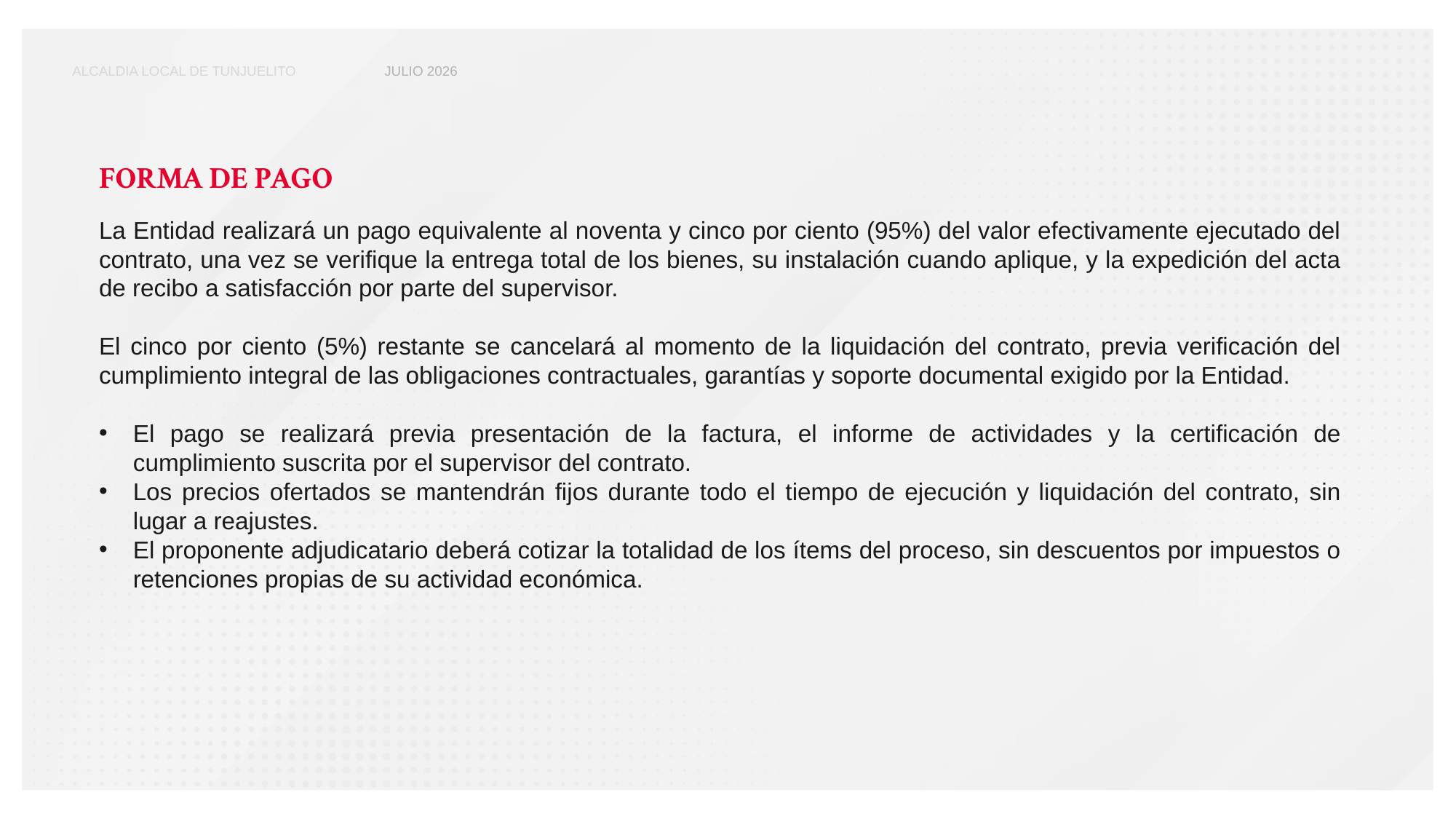

ALCALDIA LOCAL DE TUNJUELITO
JULIO 2026
FORMA DE PAGO
La Entidad realizará un pago equivalente al noventa y cinco por ciento (95%) del valor efectivamente ejecutado del contrato, una vez se verifique la entrega total de los bienes, su instalación cuando aplique, y la expedición del acta de recibo a satisfacción por parte del supervisor.

El cinco por ciento (5%) restante se cancelará al momento de la liquidación del contrato, previa verificación del cumplimiento integral de las obligaciones contractuales, garantías y soporte documental exigido por la Entidad.

El pago se realizará previa presentación de la factura, el informe de actividades y la certificación de cumplimiento suscrita por el supervisor del contrato.
Los precios ofertados se mantendrán fijos durante todo el tiempo de ejecución y liquidación del contrato, sin lugar a reajustes.
El proponente adjudicatario deberá cotizar la totalidad de los ítems del proceso, sin descuentos por impuestos o retenciones propias de su actividad económica.